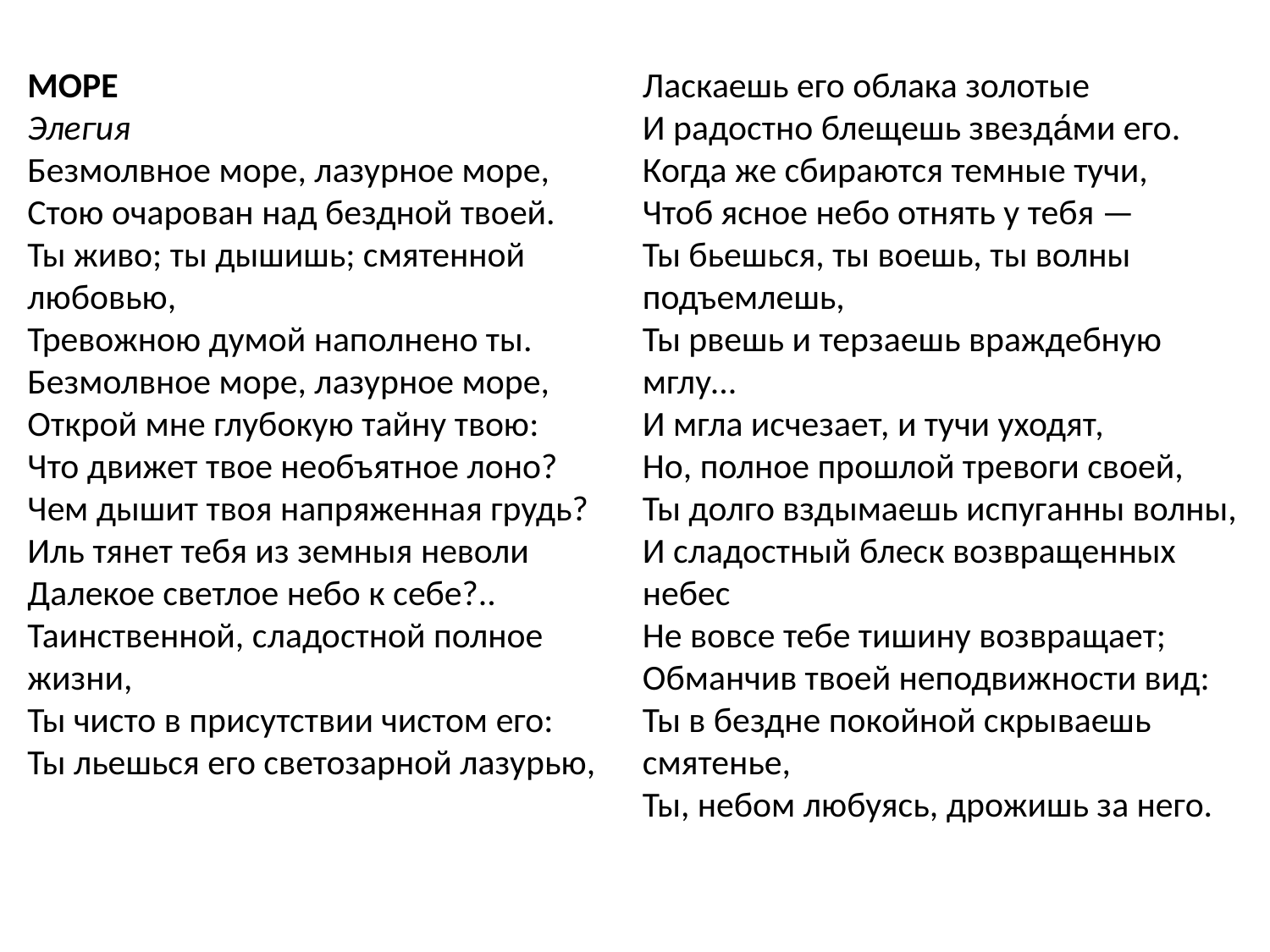

МОРЕ
Элегия
Безмолвное море, лазурное море,
Стою очарован над бездной твоей.
Ты живо; ты дышишь; смятенной любовью,
Тревожною думой наполнено ты.
Безмолвное море, лазурное море,
Открой мне глубокую тайну твою:
Что движет твое необъятное лоно?
Чем дышит твоя напряженная грудь?
Иль тянет тебя из земныя неволи
Далекое светлое небо к себе?..
Таинственной, сладостной полное жизни,
Ты чисто в присутствии чистом его:
Ты льешься его светозарной лазурью,

Вечерним и утренним светом горишь,
Ласкаешь его облака золотые
И радостно блещешь звезда́ми его.
Когда же сбираются темные тучи,
Чтоб ясное небо отнять у тебя —
Ты бьешься, ты воешь, ты волны подъемлешь,
Ты рвешь и терзаешь враждебную мглу...
И мгла исчезает, и тучи уходят,
Но, полное прошлой тревоги своей,
Ты долго вздымаешь испуганны волны,
И сладостный блеск возвращенных небес
Не вовсе тебе тишину возвращает;
Обманчив твоей неподвижности вид:
Ты в бездне покойной скрываешь смятенье,
Ты, небом любуясь, дрожишь за него.